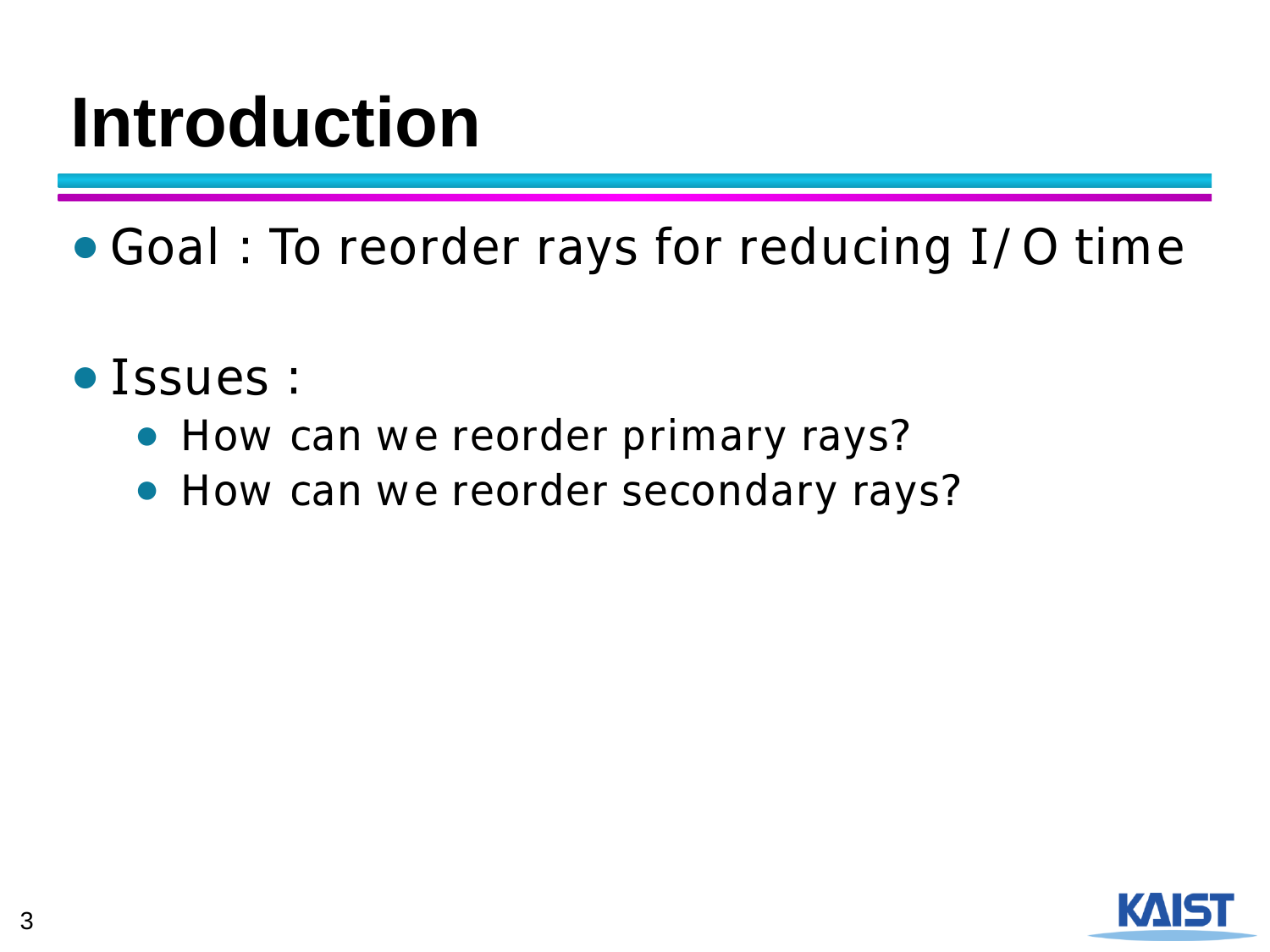

# Introduction
Goal : To reorder rays for reducing I/O time

Issues :
How can we reorder primary rays?
How can we reorder secondary rays?